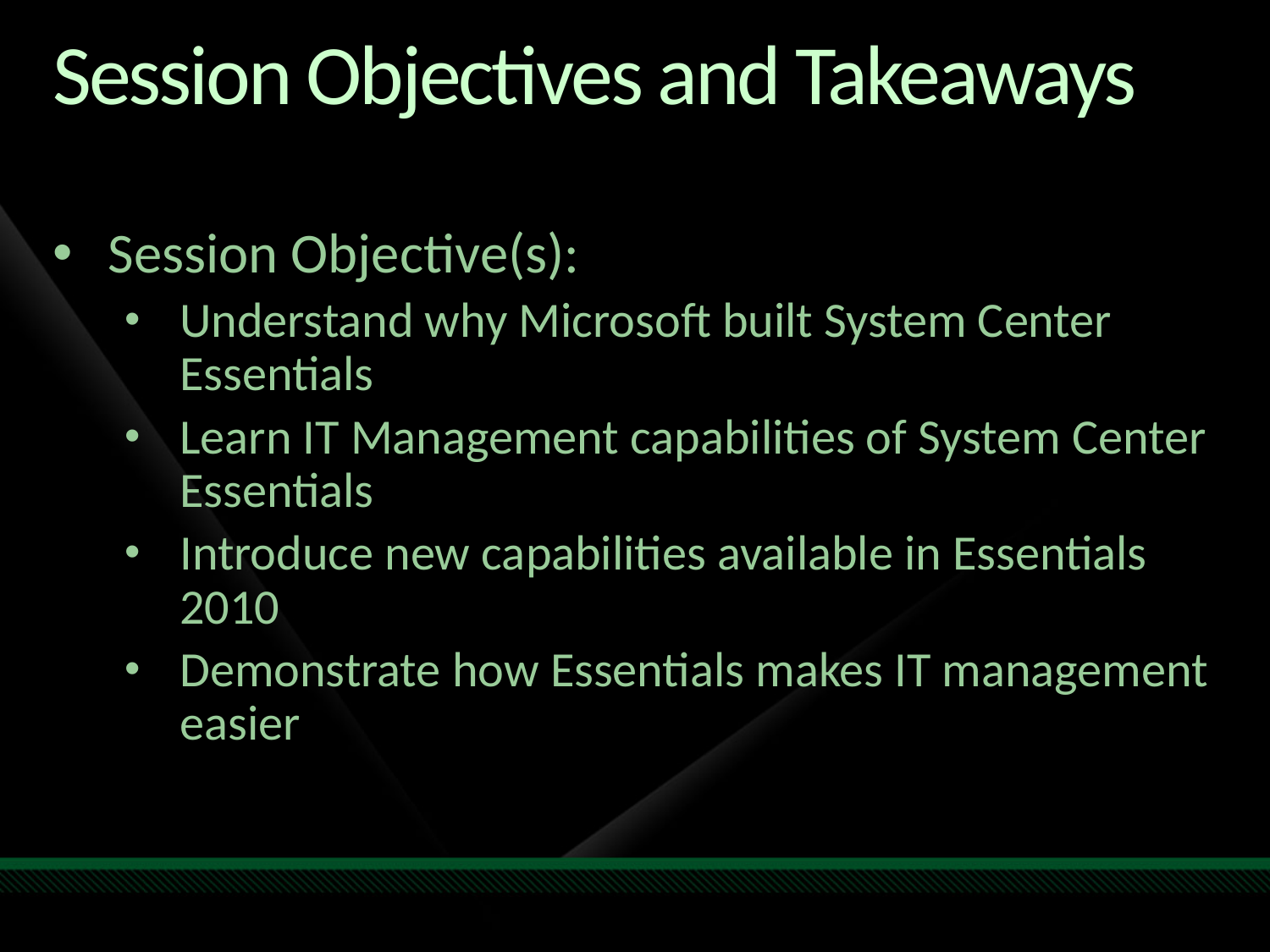

# Session Objectives and Takeaways
Session Objective(s):
Understand why Microsoft built System Center Essentials
Learn IT Management capabilities of System Center Essentials
Introduce new capabilities available in Essentials 2010
Demonstrate how Essentials makes IT management easier